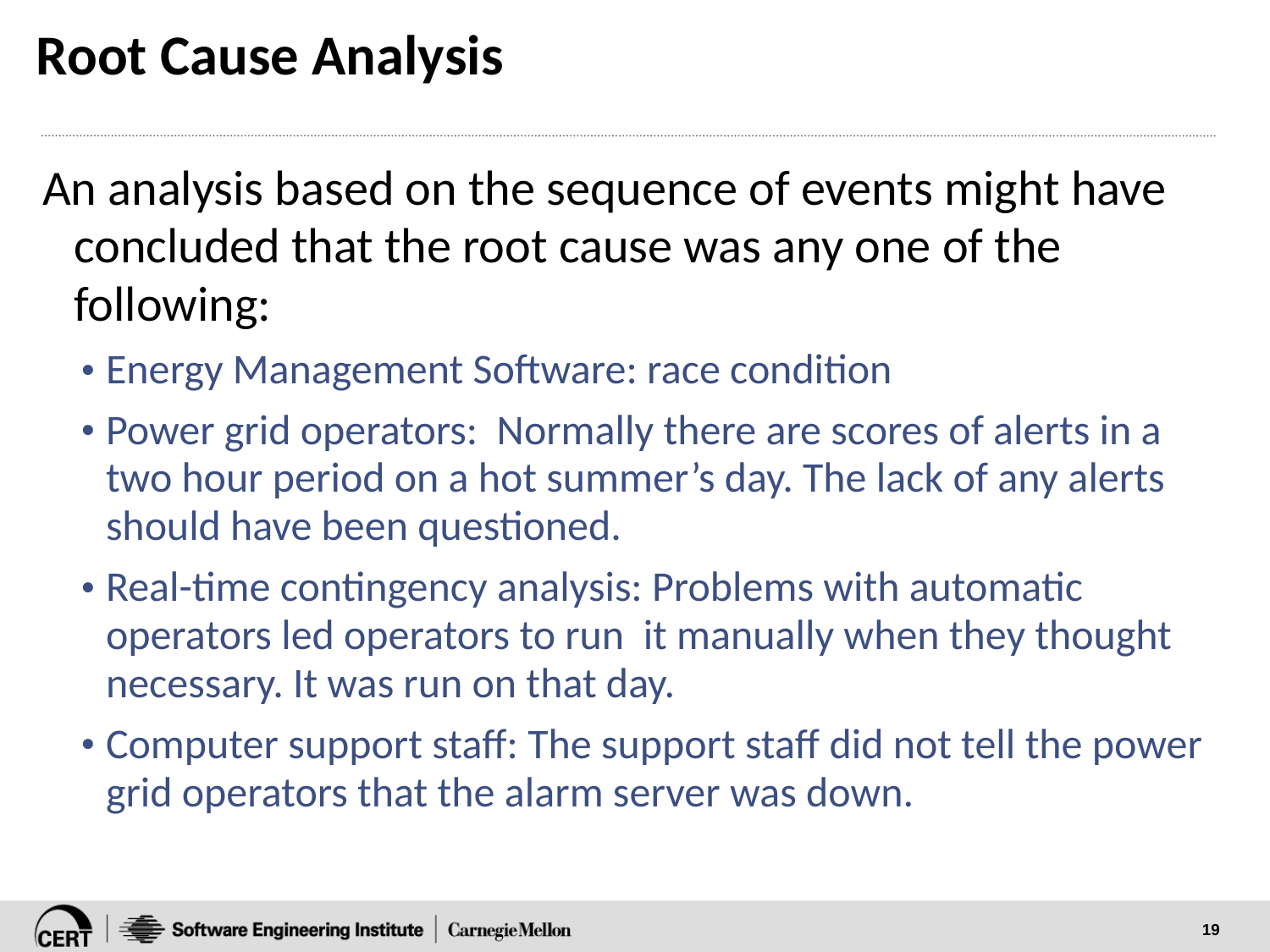

# Root Cause Analysis
An analysis based on the sequence of events might have concluded that the root cause was any one of the following:
Energy Management Software: race condition
Power grid operators:  Normally there are scores of alerts in a two hour period on a hot summer’s day. The lack of any alerts should have been questioned.
Real-time contingency analysis: Problems with automatic operators led operators to run  it manually when they thought necessary. It was run on that day.
Computer support staff: The support staff did not tell the power grid operators that the alarm server was down.